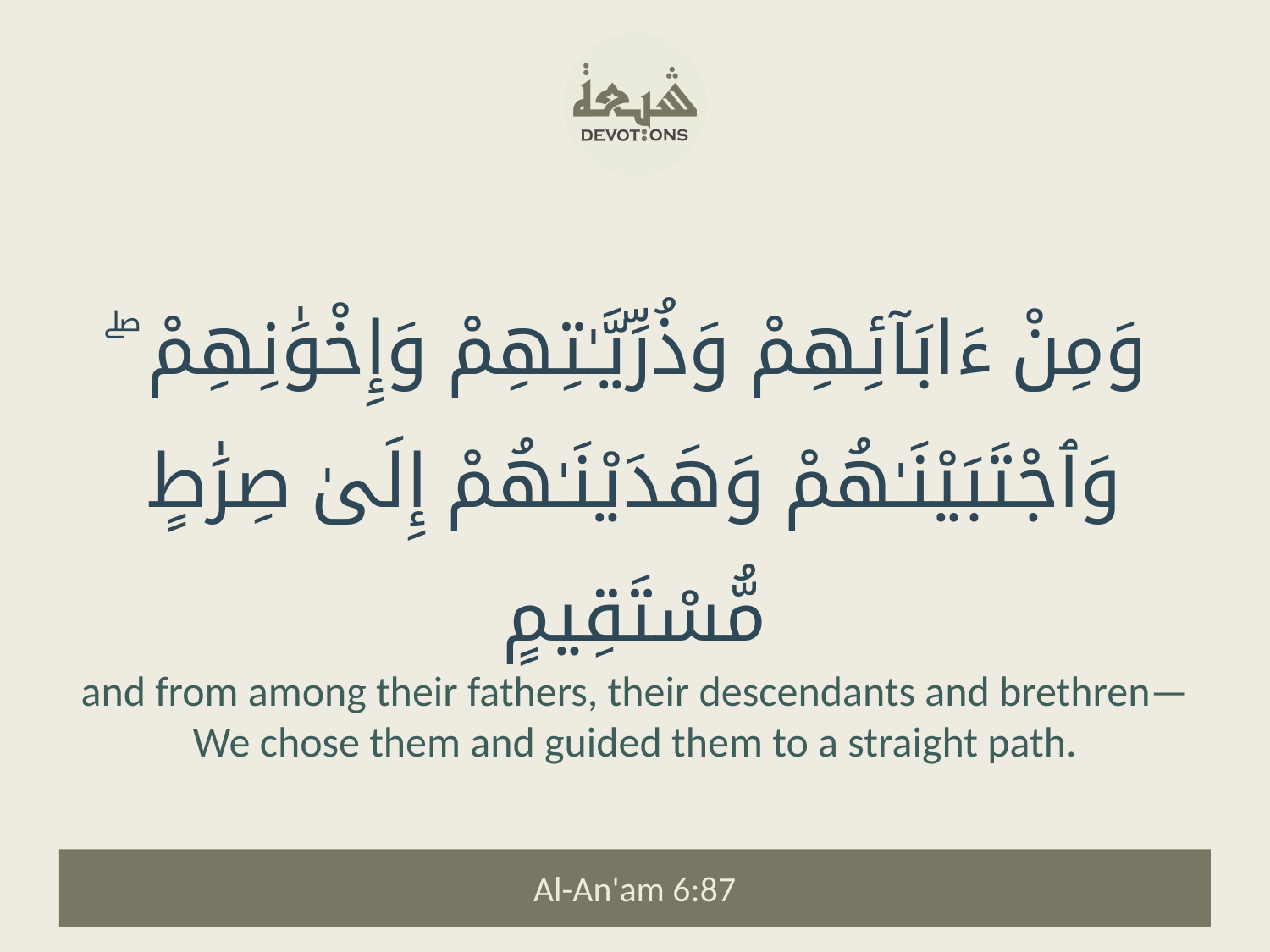

وَمِنْ ءَابَآئِهِمْ وَذُرِّيَّـٰتِهِمْ وَإِخْوَٰنِهِمْ ۖ وَٱجْتَبَيْنَـٰهُمْ وَهَدَيْنَـٰهُمْ إِلَىٰ صِرَٰطٍ مُّسْتَقِيمٍ
and from among their fathers, their descendants and brethren—We chose them and guided them to a straight path.
Al-An'am 6:87